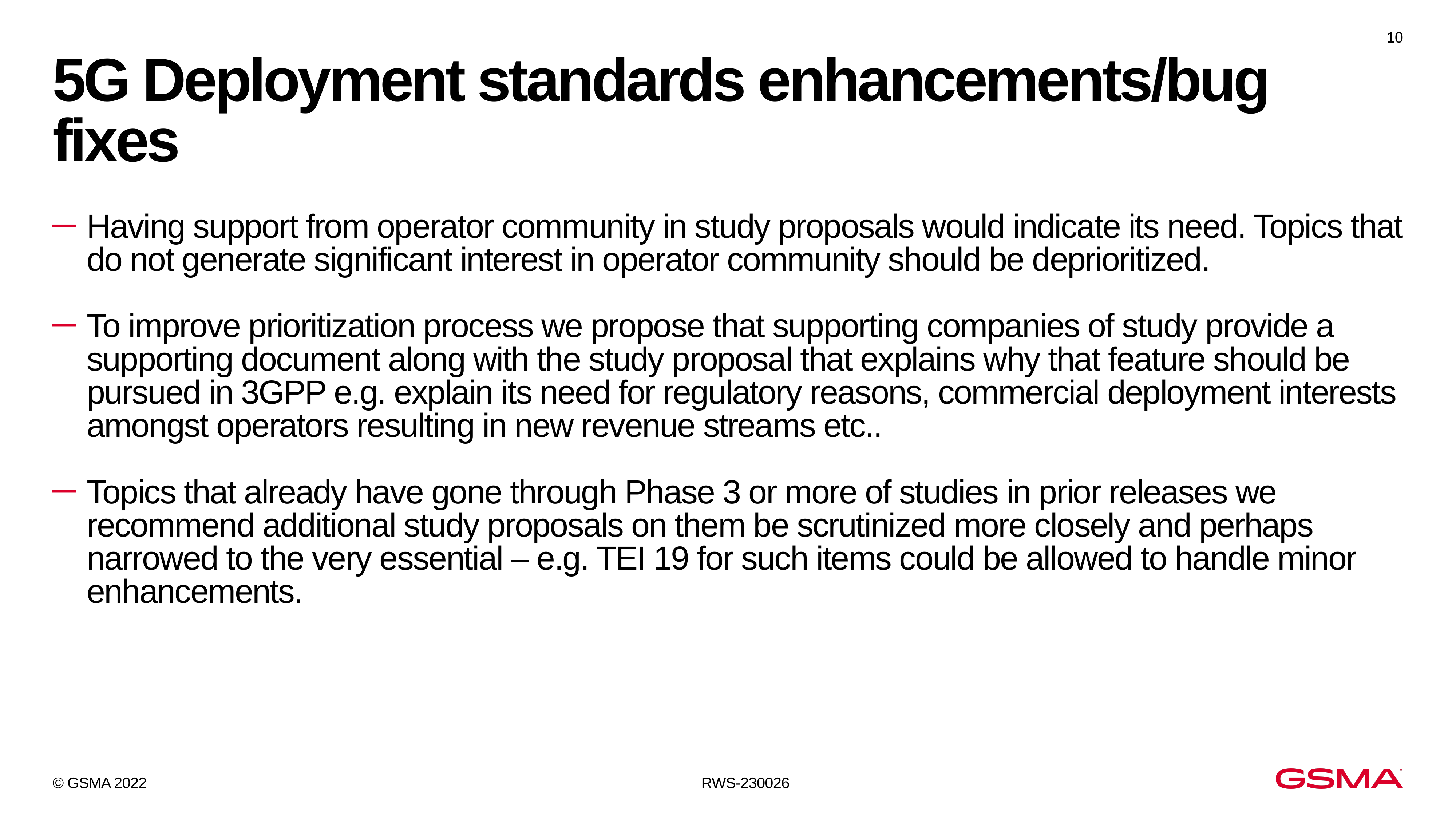

10
# 5G Deployment standards enhancements/bug fixes
Having support from operator community in study proposals would indicate its need. Topics that do not generate significant interest in operator community should be deprioritized.

To improve prioritization process we propose that supporting companies of study provide a supporting document along with the study proposal that explains why that feature should be pursued in 3GPP e.g. explain its need for regulatory reasons, commercial deployment interests amongst operators resulting in new revenue streams etc..

Topics that already have gone through Phase 3 or more of studies in prior releases we recommend additional study proposals on them be scrutinized more closely and perhaps narrowed to the very essential – e.g. TEI 19 for such items could be allowed to handle minor enhancements.

© GSMA 2022